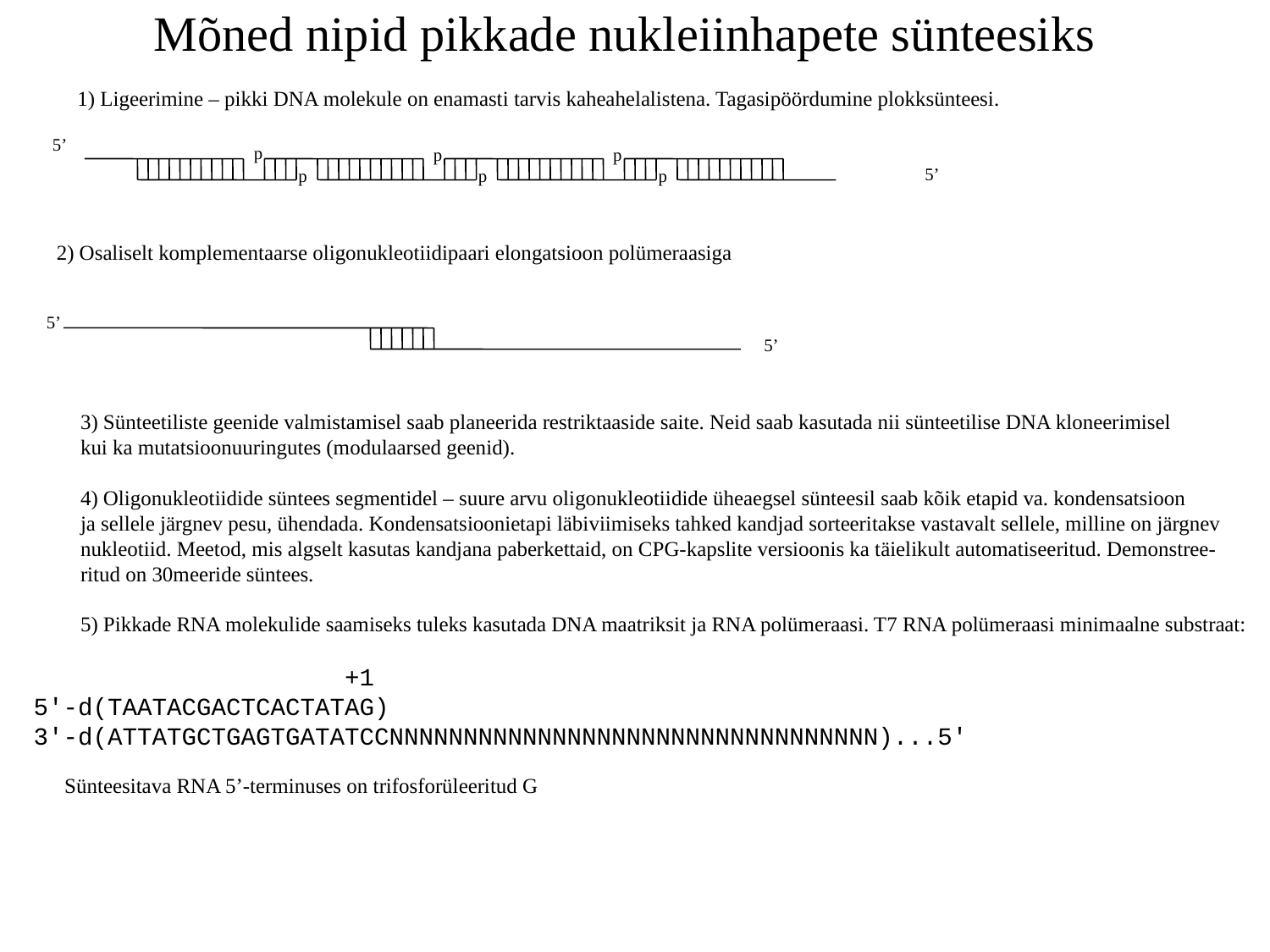

Mõned nipid pikkade nukleiinhapete sünteesiks
1) Ligeerimine – pikki DNA molekule on enamasti tarvis kaheahelalistena. Tagasipöördumine plokksünteesi.
5’
p
p
p
5’

p

p

p

2) Osaliselt komplementaarse oligonukleotiidipaari elongatsioon polümeraasiga
5’

5’

3) Sünteetiliste geenide valmistamisel saab planeerida restriktaaside saite. Neid saab kasutada nii sünteetilise DNA kloneerimisel
kui ka mutatsioonuuringutes (modulaarsed geenid).
4) Oligonukleotiidide süntees segmentidel – suure arvu oligonukleotiidide üheaegsel sünteesil saab kõik etapid va. kondensatsioon
ja sellele järgnev pesu, ühendada. Kondensatsioonietapi läbiviimiseks tahked kandjad sorteeritakse vastavalt sellele, milline on järgnev
nukleotiid. Meetod, mis algselt kasutas kandjana paberkettaid, on CPG-kapslite versioonis ka täielikult automatiseeritud. Demonstree-
ritud on 30meeride süntees.
5) Pikkade RNA molekulide saamiseks tuleks kasutada DNA maatriksit ja RNA polümeraasi. T7 RNA polümeraasi minimaalne substraat:
                     +1
5'-d(TAATACGACTCACTATAG)
3'-d(ATTATGCTGAGTGATATCCNNNNNNNNNNNNNNNNNNNNNNNNNNNNNNNNN)...5'
Sünteesitava RNA 5’-terminuses on trifosforüleeritud G